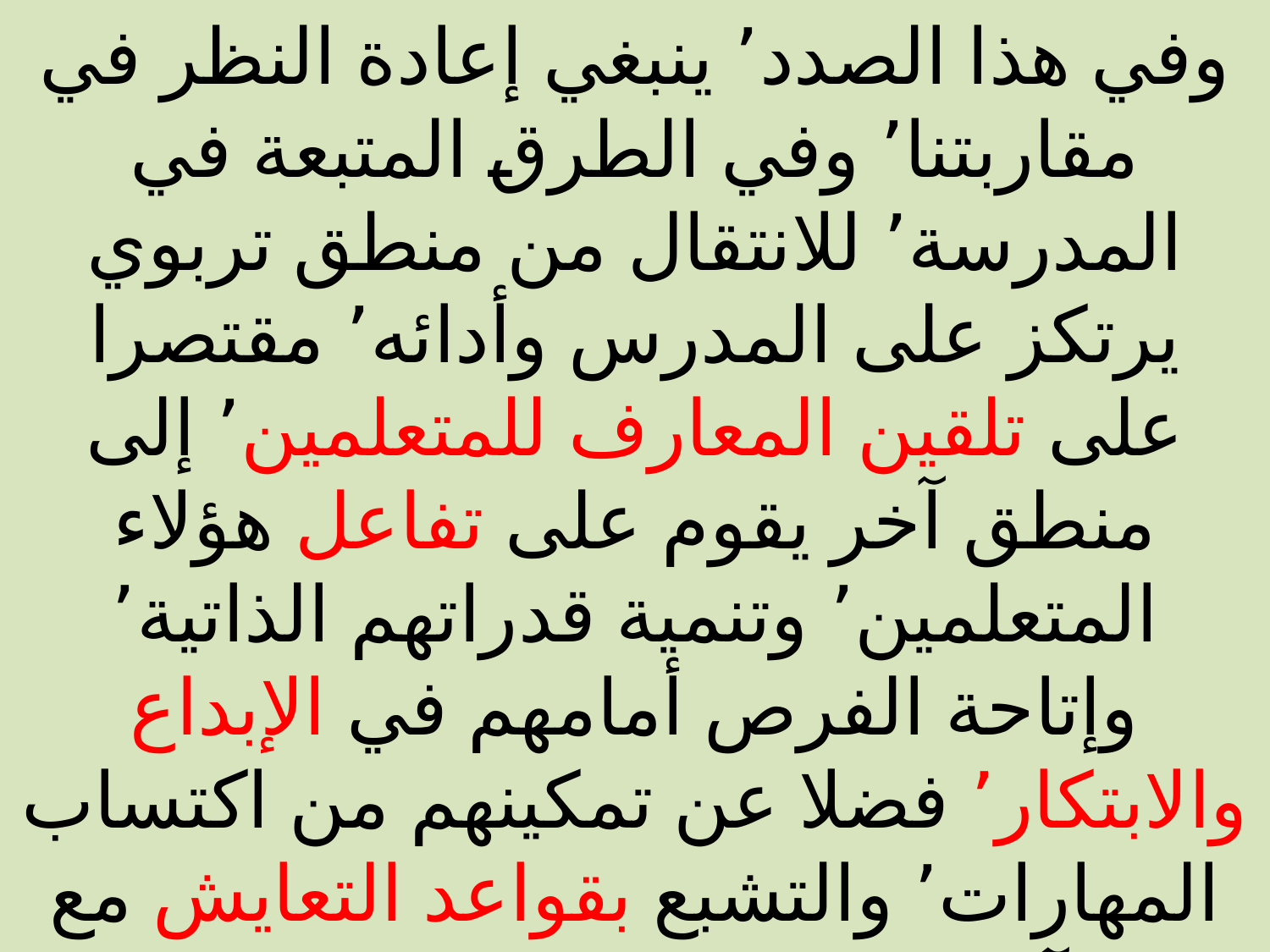

وفي هذا الصدد٬ ينبغي إعادة النظر في مقاربتنا٬ وفي الطرق المتبعة في المدرسة٬ للانتقال من منطق تربوي يرتكز على المدرس وأدائه٬ مقتصرا على تلقين المعارف للمتعلمين٬ إلى منطق آخر يقوم على تفاعل هؤلاء المتعلمين٬ وتنمية قدراتهم الذاتية٬ وإتاحة الفرص أمامهم في الإبداع والابتكار٬ فضلا عن تمكينهم من اكتساب المهارات٬ والتشبع بقواعد التعايش مع الآخرين٬ في التزام بقيم الحرية والمساواة٬ واحترام التنوع والاختلاف.